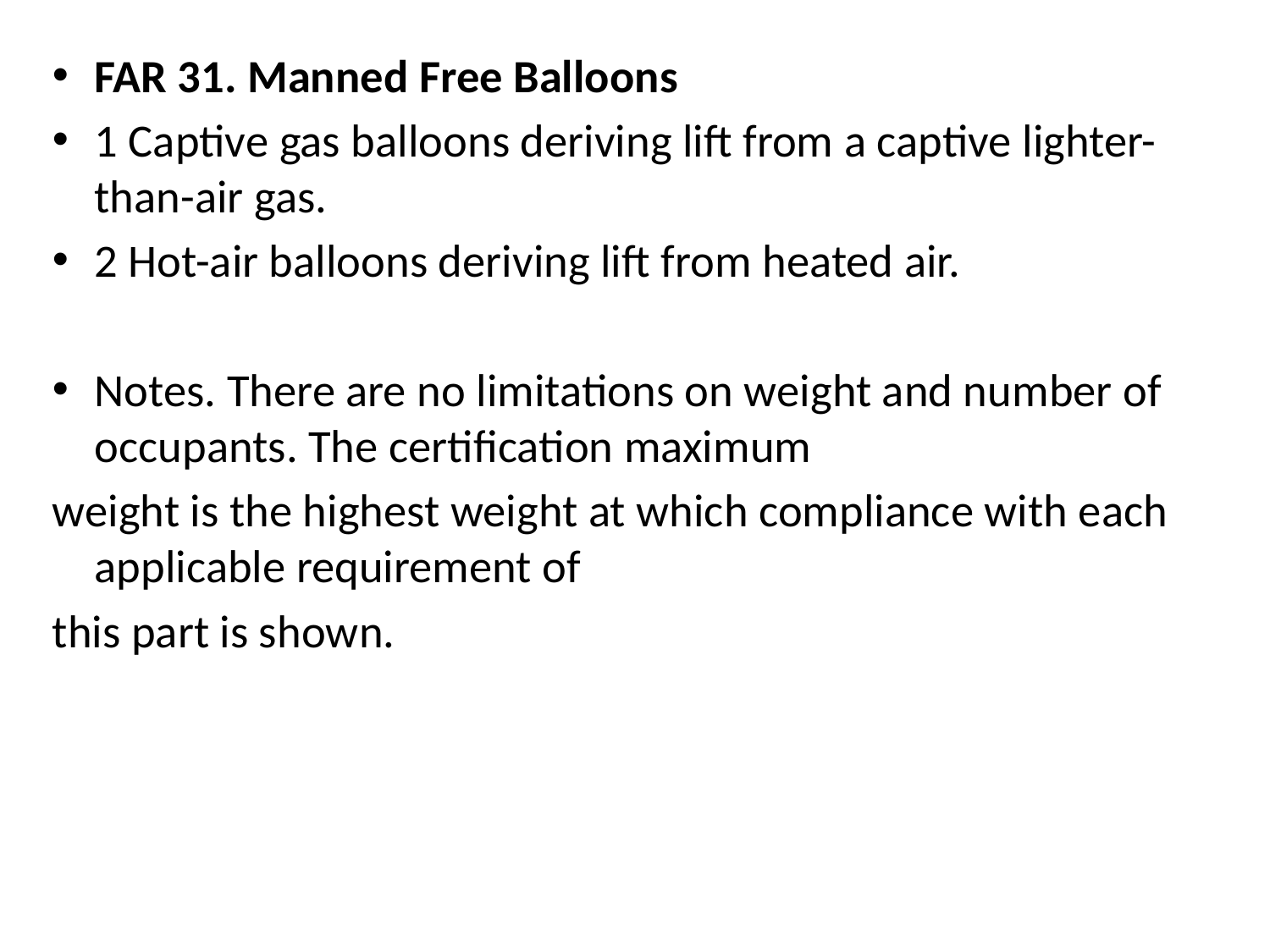

FAR 31. Manned Free Balloons
1 Captive gas balloons deriving lift from a captive lighter-than-air gas.
2 Hot-air balloons deriving lift from heated air.

Notes. There are no limitations on weight and number of occupants. The certification maximum
weight is the highest weight at which compliance with each applicable requirement of
this part is shown.